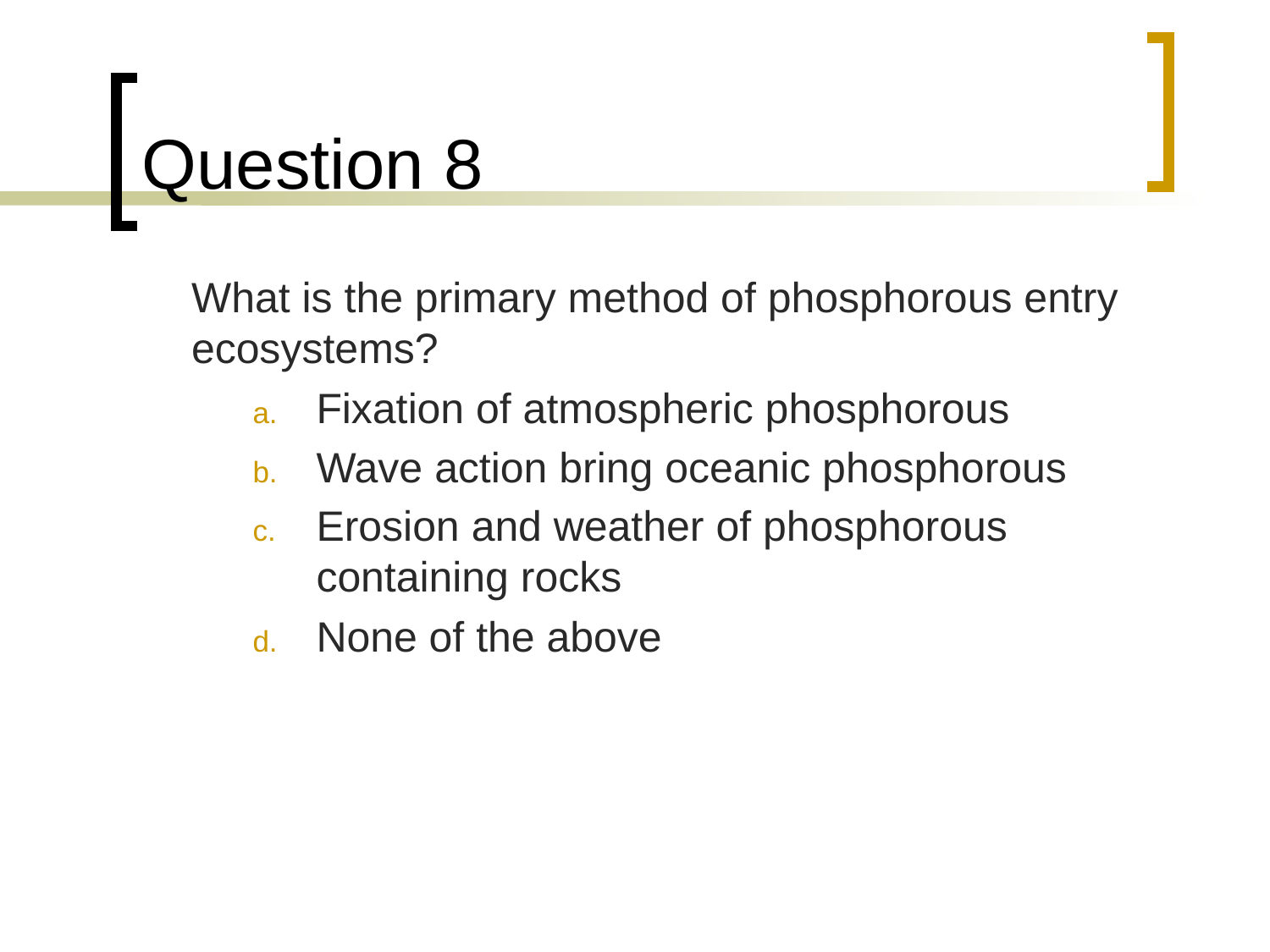

# Question 8
	What is the primary method of phosphorous entry ecosystems?
Fixation of atmospheric phosphorous
Wave action bring oceanic phosphorous
Erosion and weather of phosphorous containing rocks
None of the above